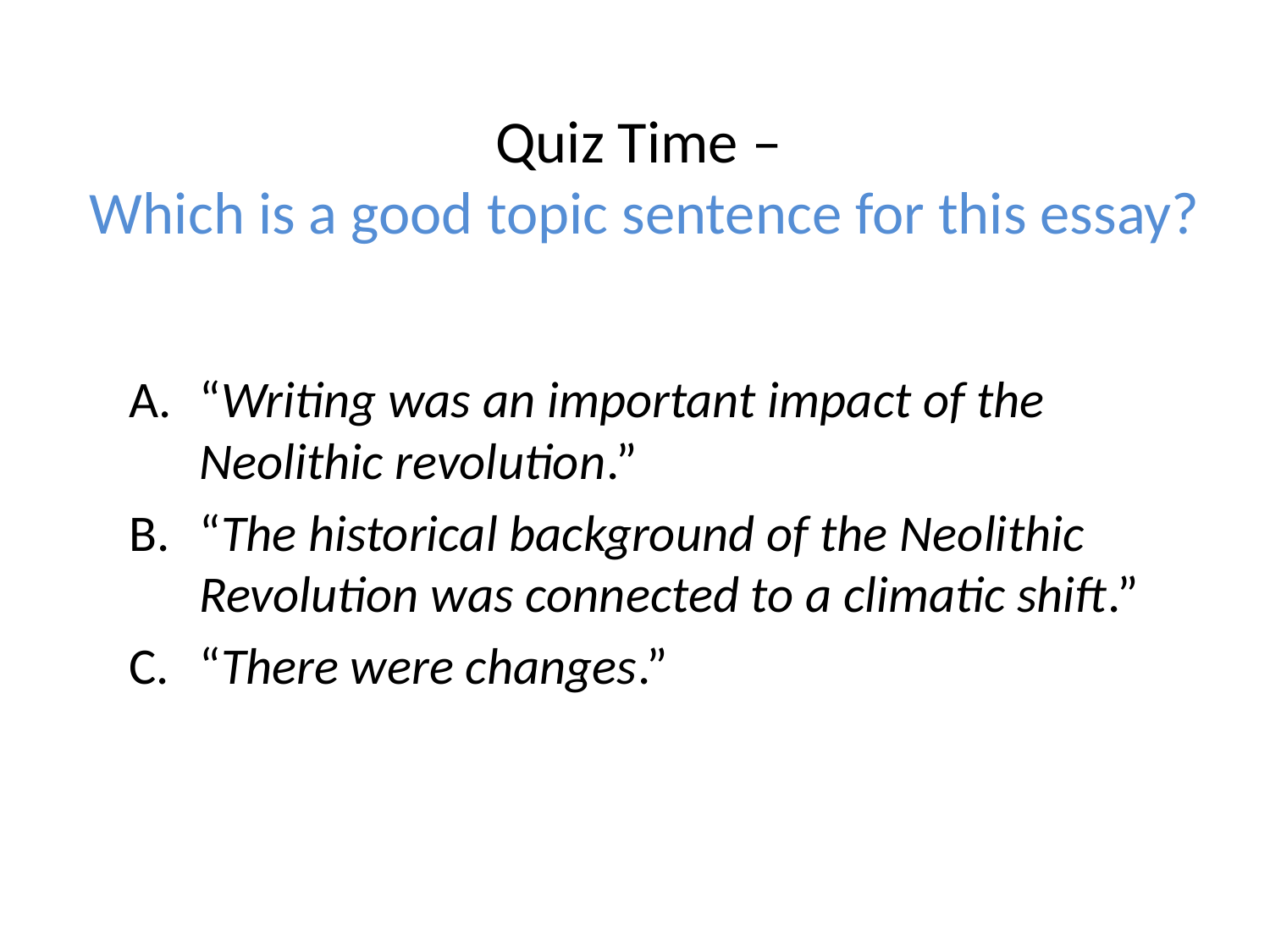

# Quiz Time – Which is a good topic sentence for this essay?
“Writing was an important impact of the Neolithic revolution.”
“The historical background of the Neolithic Revolution was connected to a climatic shift.”
“There were changes.”